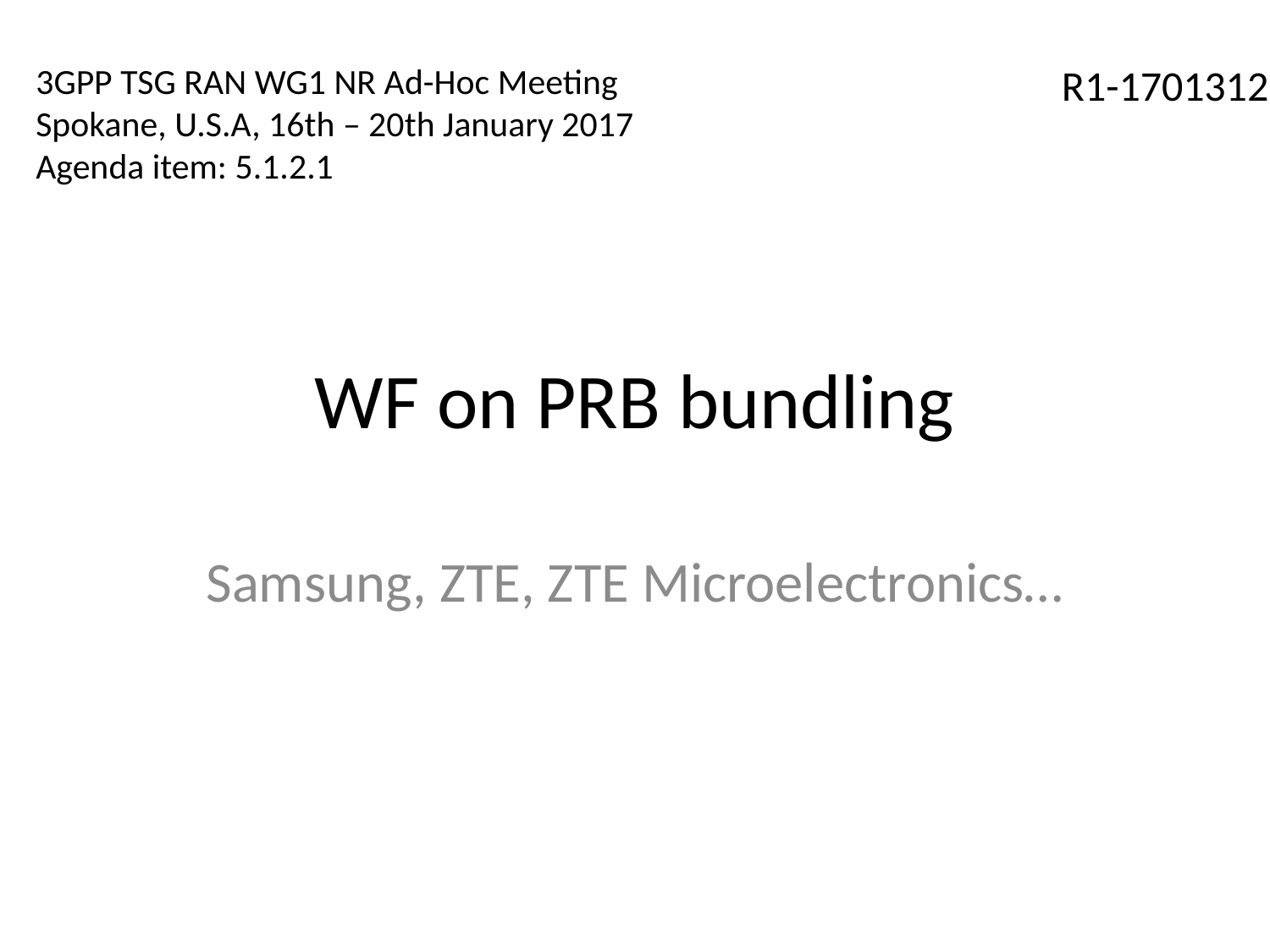

3GPP TSG RAN WG1 NR Ad-Hoc Meeting
Spokane, U.S.A, 16th – 20th January 2017
Agenda item: 5.1.2.1
R1-1701312
# WF on PRB bundling
Samsung, ZTE, ZTE Microelectronics…